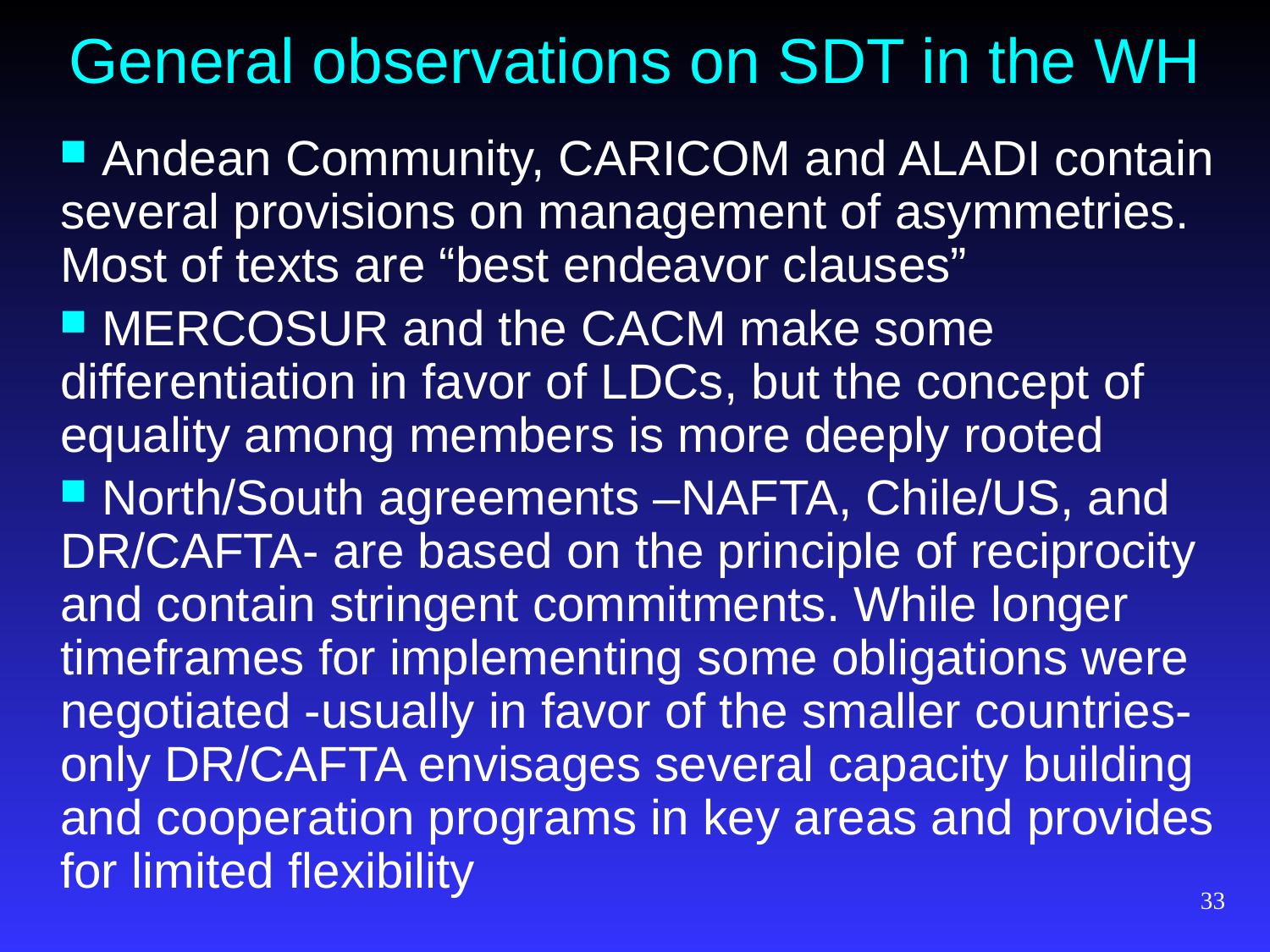

# General observations on SDT in the WH
 Andean Community, CARICOM and ALADI contain several provisions on management of asymmetries. Most of texts are “best endeavor clauses”
 MERCOSUR and the CACM make some differentiation in favor of LDCs, but the concept of equality among members is more deeply rooted
 North/South agreements –NAFTA, Chile/US, and DR/CAFTA- are based on the principle of reciprocity and contain stringent commitments. While longer timeframes for implementing some obligations were negotiated -usually in favor of the smaller countries- only DR/CAFTA envisages several capacity building and cooperation programs in key areas and provides for limited flexibility
33